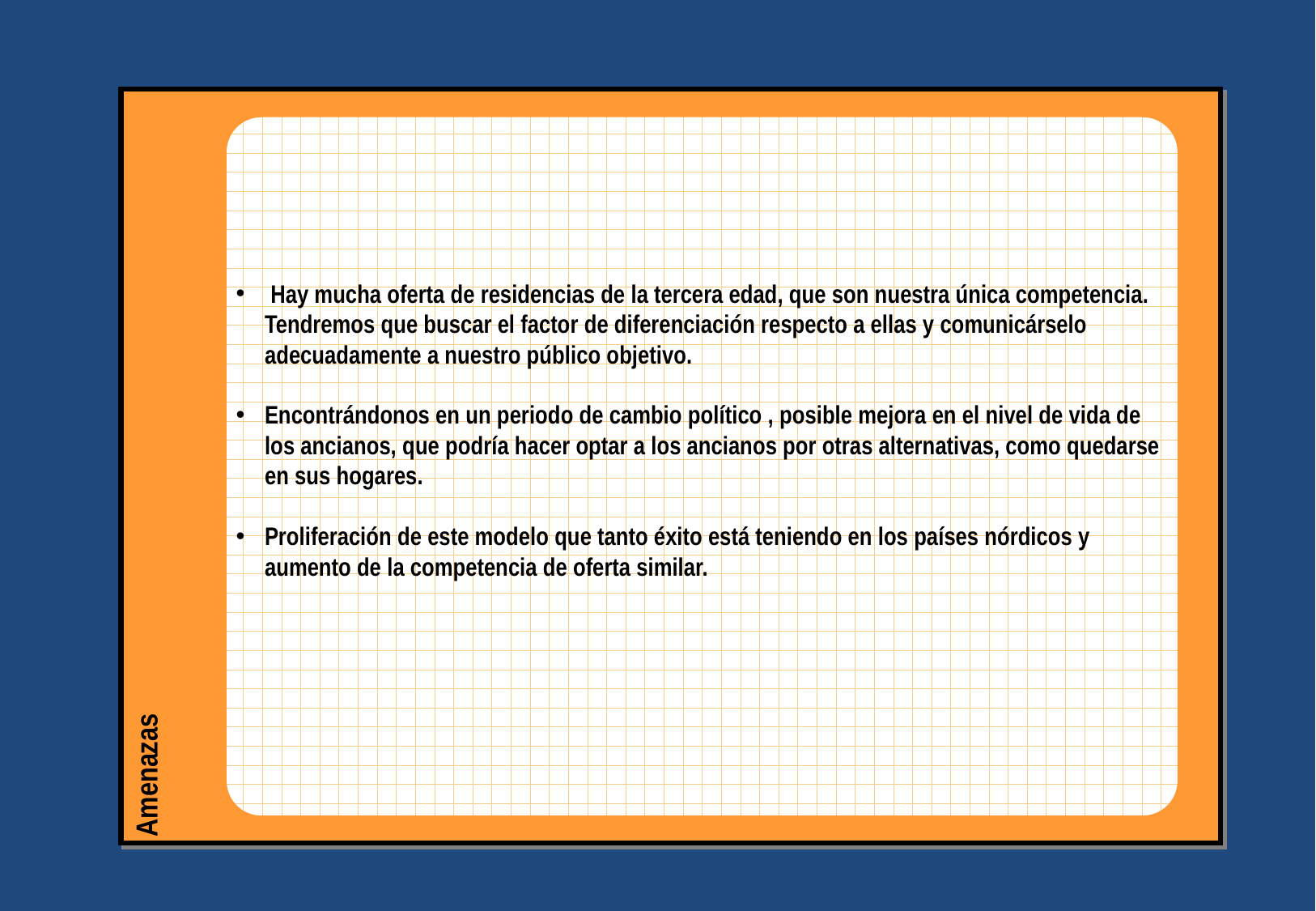

Amenazas

 Hay mucha oferta de residencias de la tercera edad, que son nuestra única competencia.  Tendremos que buscar el factor de diferenciación respecto a ellas y comunicárselo adecuadamente a nuestro público objetivo.

Encontrándonos en un periodo de cambio político , posible mejora en el nivel de vida de los ancianos, que podría hacer optar a los ancianos por otras alternativas, como quedarse en sus hogares.

Proliferación de este modelo que tanto éxito está teniendo en los países nórdicos y aumento de la competencia de oferta similar.